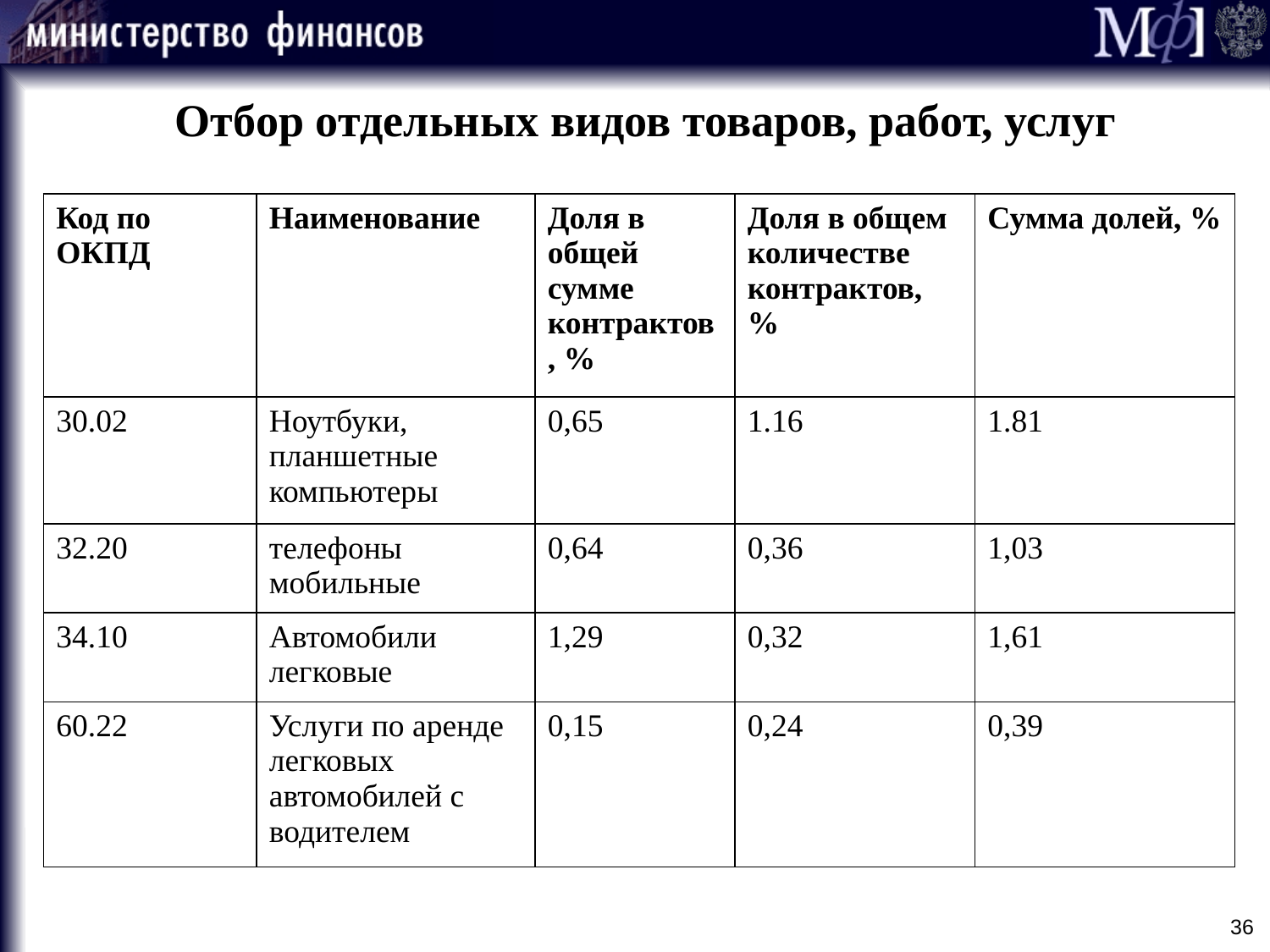

Отбор отдельных видов товаров, работ, услуг
| Код по ОКПД | Наименование | Доля в общей сумме контрактов, % | Доля в общем количестве контрактов, % | Сумма долей, % |
| --- | --- | --- | --- | --- |
| 30.02 | Ноутбуки, планшетные компьютеры | 0,65 | 1.16 | 1.81 |
| 32.20 | телефоны мобильные | 0,64 | 0,36 | 1,03 |
| 34.10 | Автомобили легковые | 1,29 | 0,32 | 1,61 |
| 60.22 | Услуги по аренде легковых автомобилей с водителем | 0,15 | 0,24 | 0,39 |
36